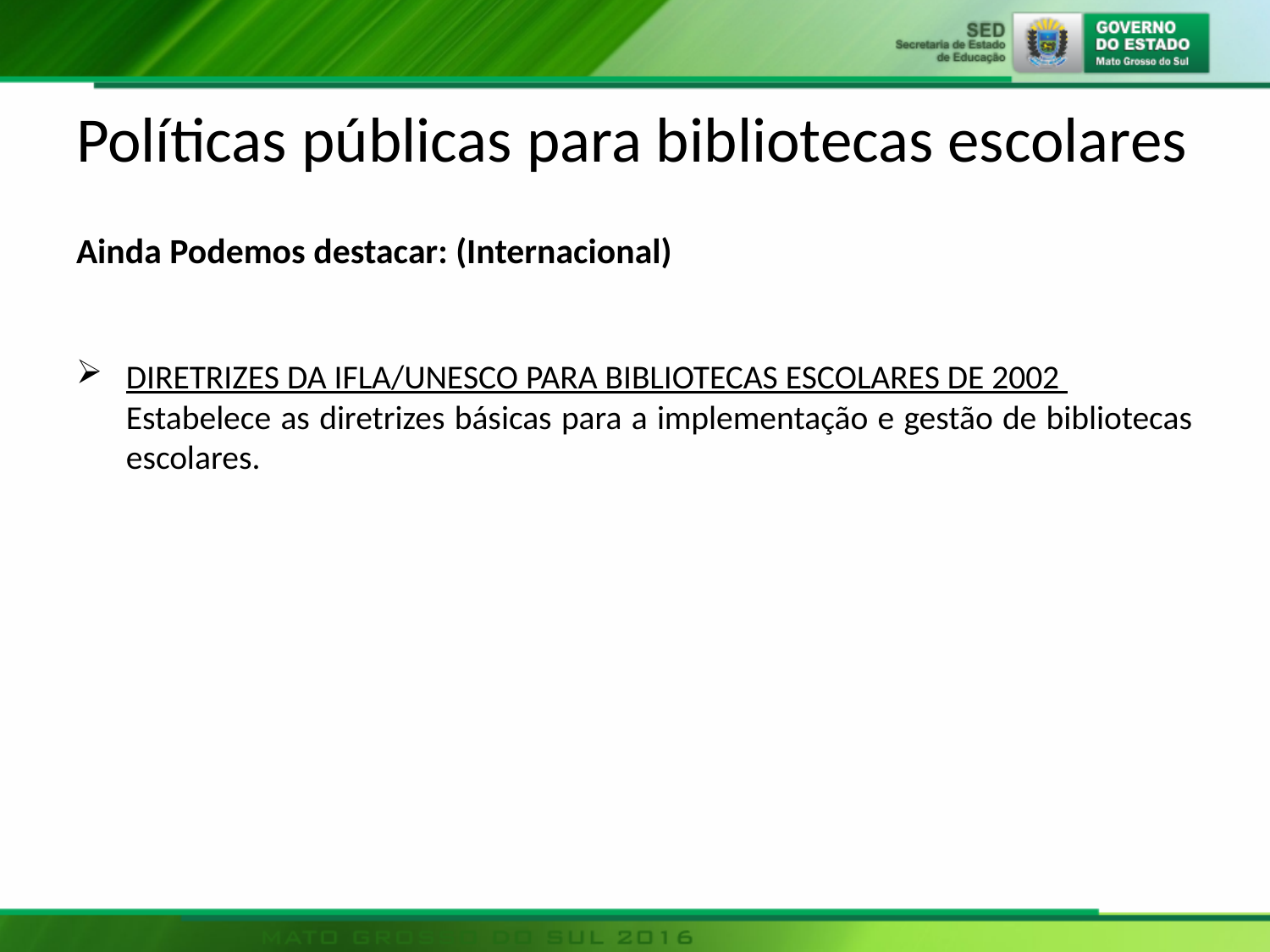

# Políticas públicas para bibliotecas escolares
Ainda Podemos destacar: (Internacional)

DIRETRIZES DA IFLA/UNESCO PARA BIBLIOTECAS ESCOLARES DE 2002 Estabelece as diretrizes básicas para a implementação e gestão de bibliotecas escolares.